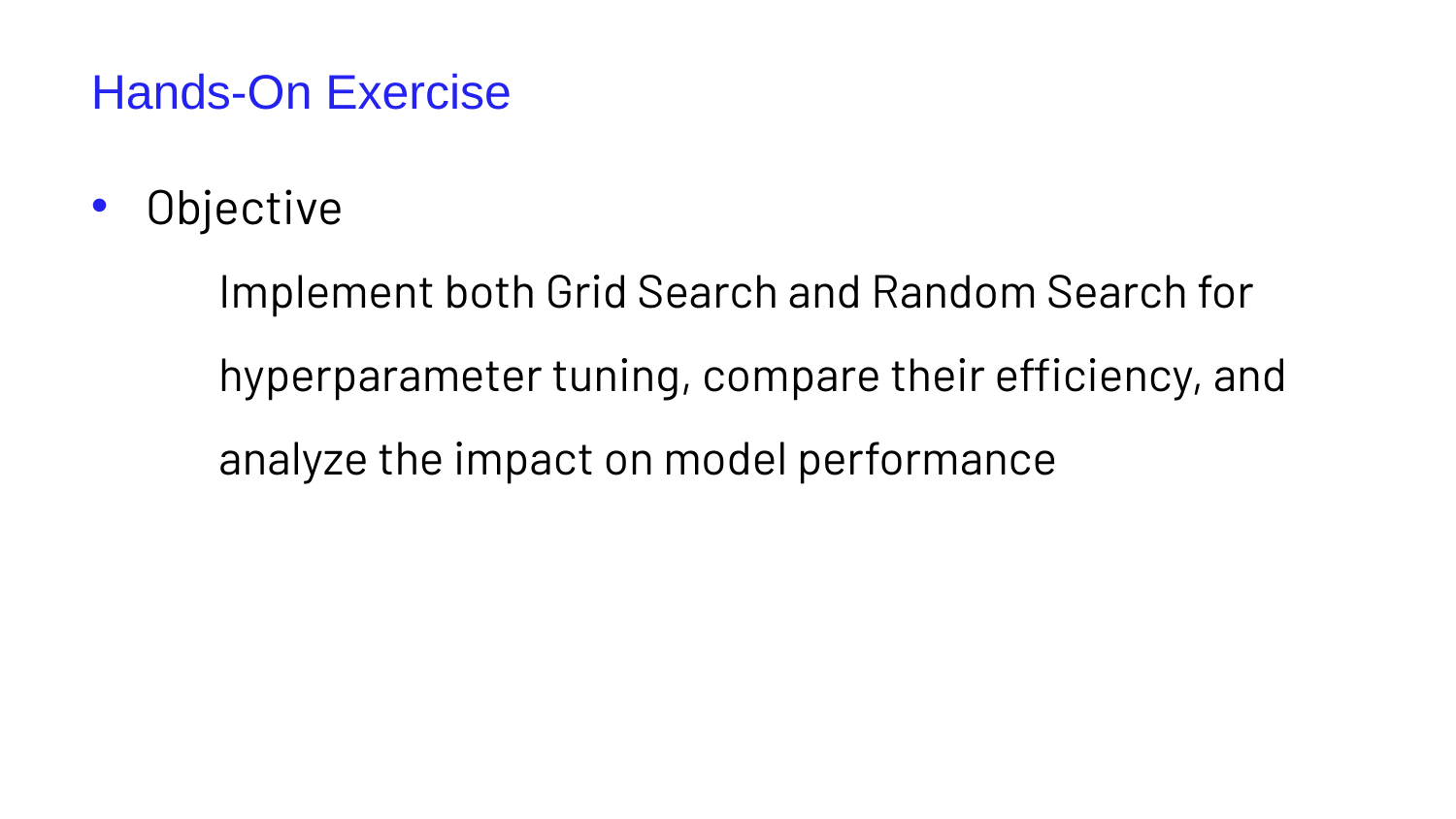

Hands-On Exercise
Objective
Implement both Grid Search and Random Search for hyperparameter tuning, compare their efficiency, and analyze the impact on model performance